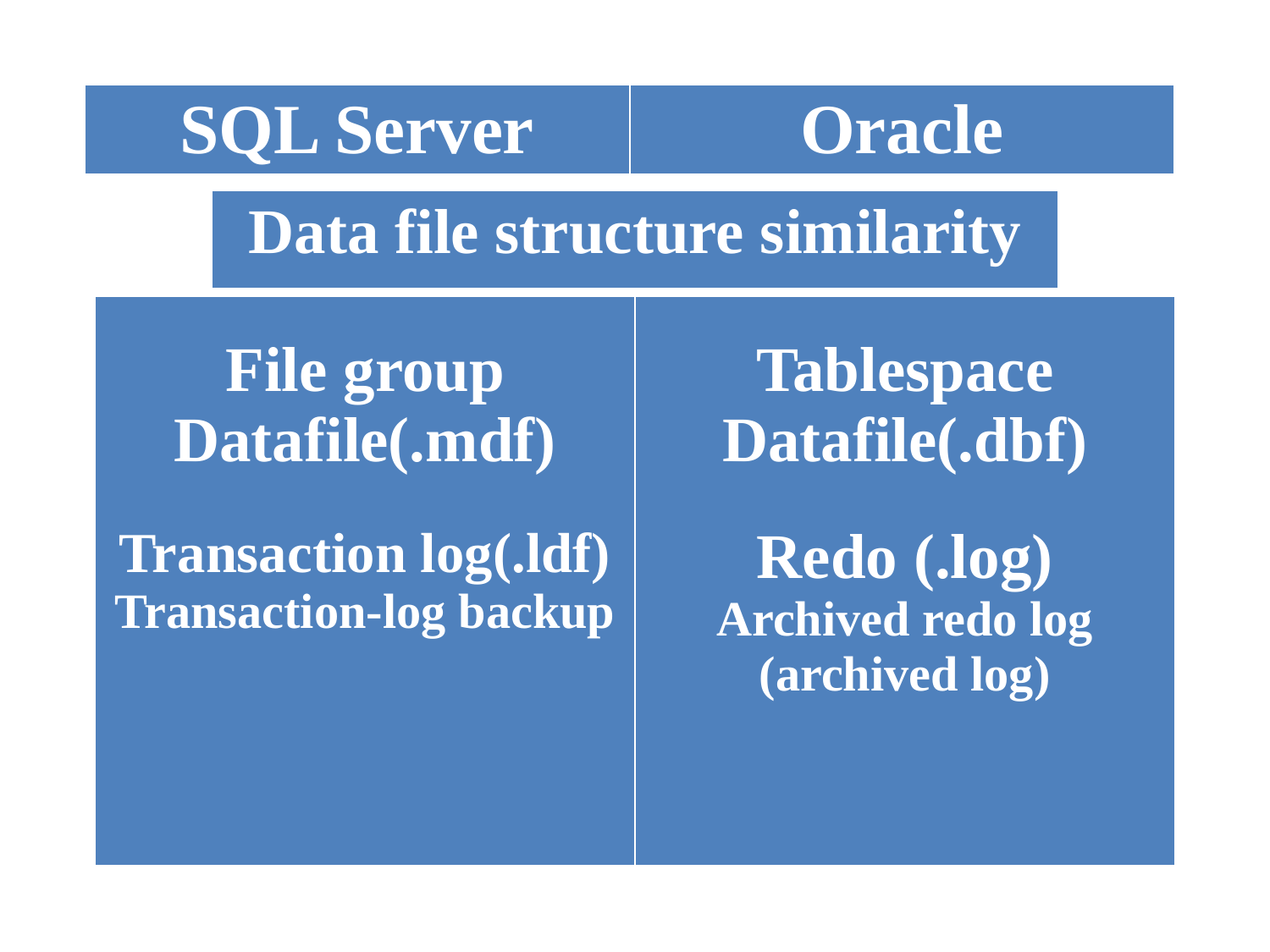

| SQL Server | Oracle |
| --- | --- |
| Data file structure similarity |
| --- |
| File group Datafile(.mdf) Transaction log(.ldf) Transaction-log backup | Tablespace Datafile(.dbf) Redo (.log) Archived redo log (archived log) |
| --- | --- |